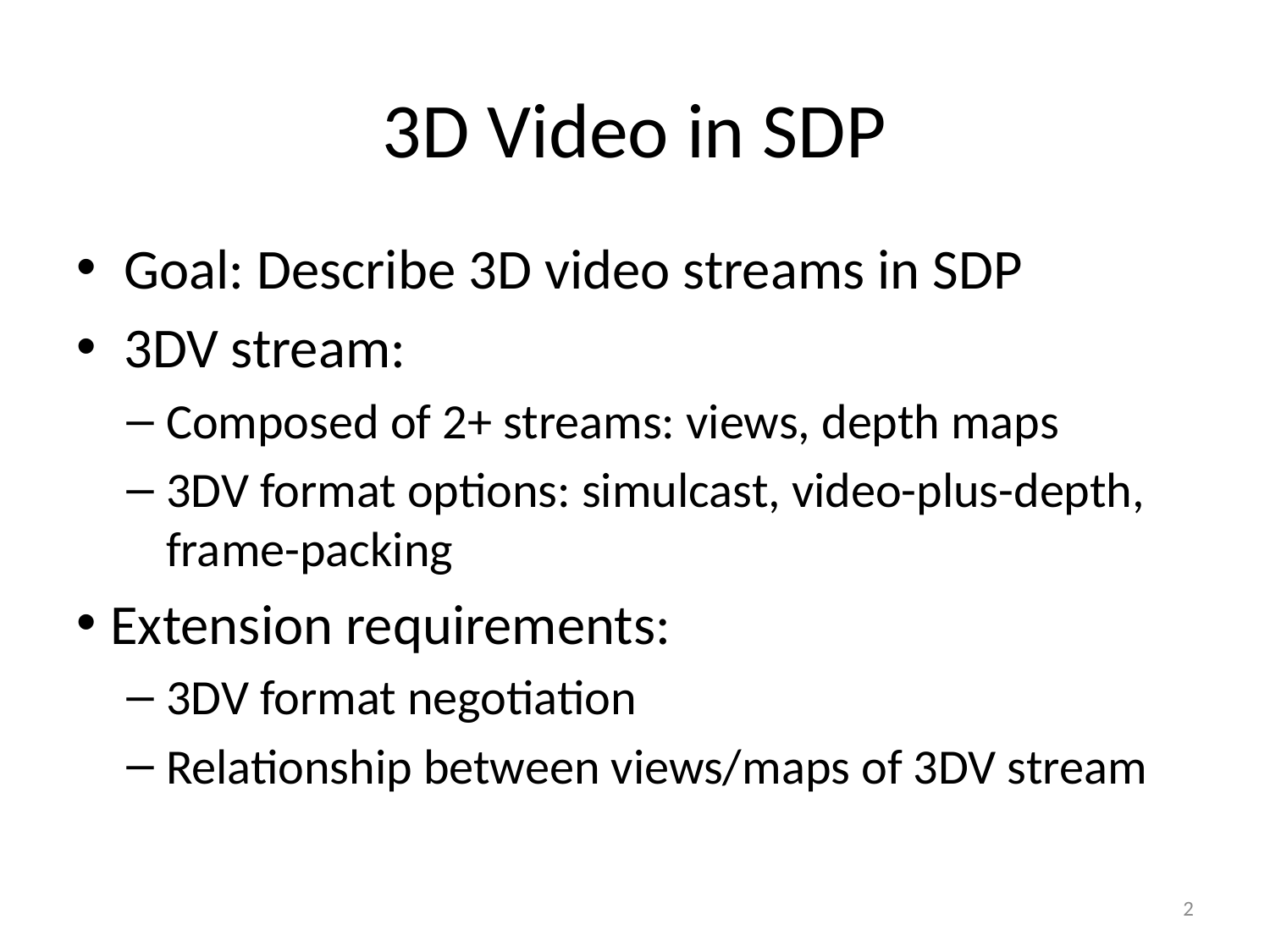

# 3D Video in SDP
Goal: Describe 3D video streams in SDP
3DV stream:
Composed of 2+ streams: views, depth maps
3DV format options: simulcast, video-plus-depth, frame-packing
Extension requirements:
3DV format negotiation
Relationship between views/maps of 3DV stream

2